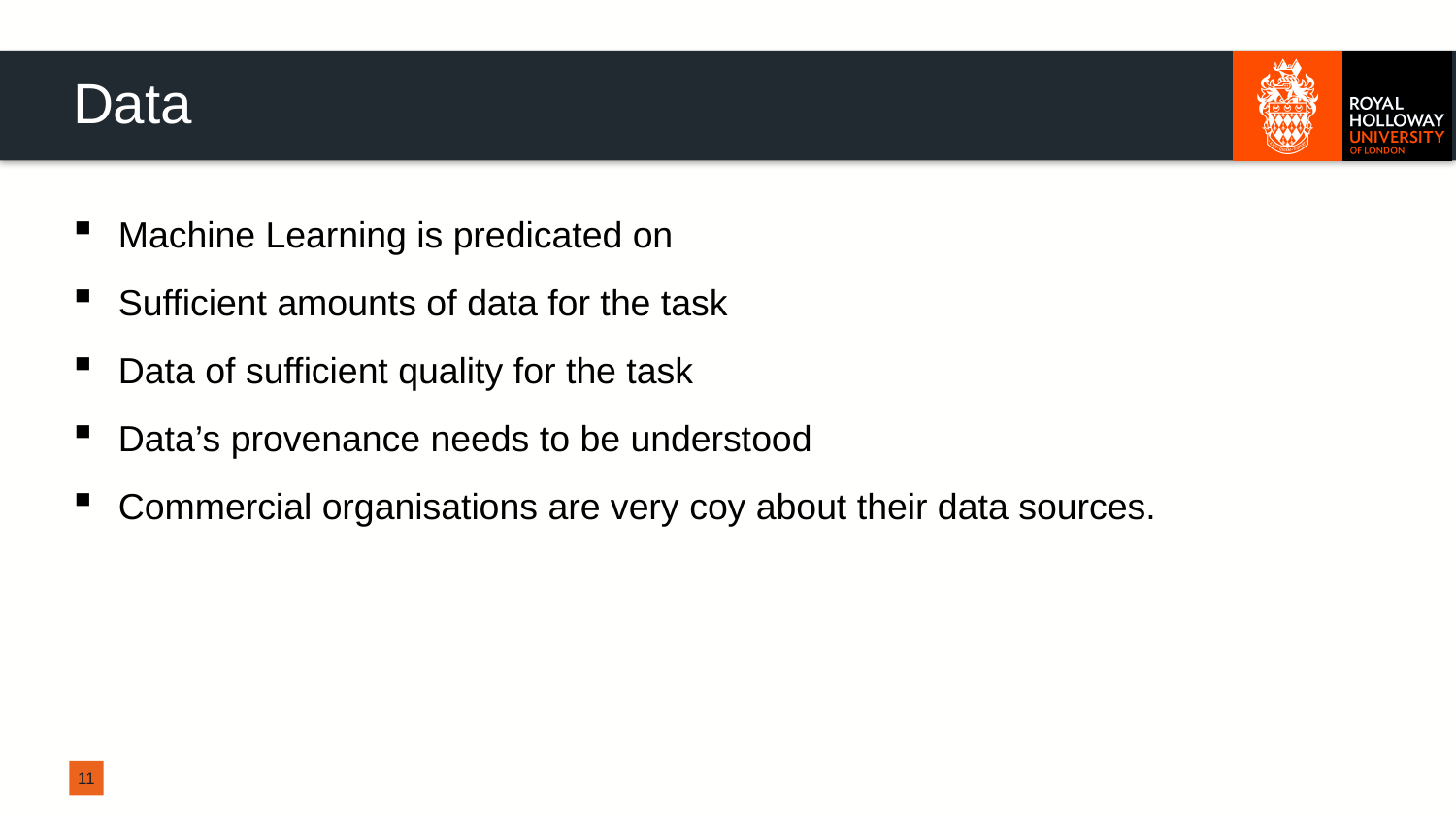

# Data
Machine Learning is predicated on
Sufficient amounts of data for the task
Data of sufficient quality for the task
Data’s provenance needs to be understood
Commercial organisations are very coy about their data sources.

11